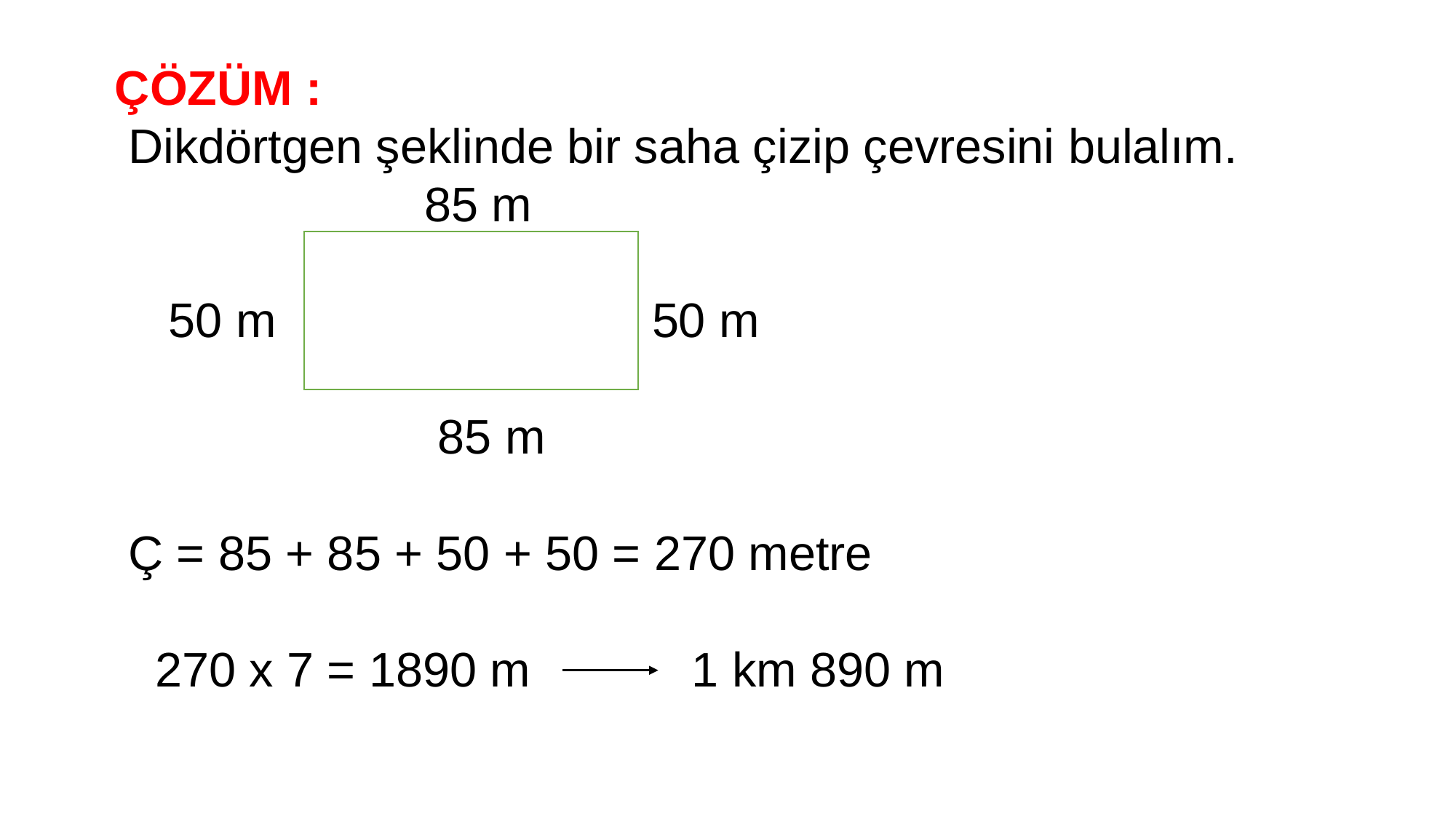

ÇÖZÜM :
 Dikdörtgen şeklinde bir saha çizip çevresini bulalım.
                       85 m

    50 m                            50 m

                        85 m

 Ç = 85 + 85 + 50 + 50 = 270 metre

   270 x 7 = 1890 m            1 km 890 m